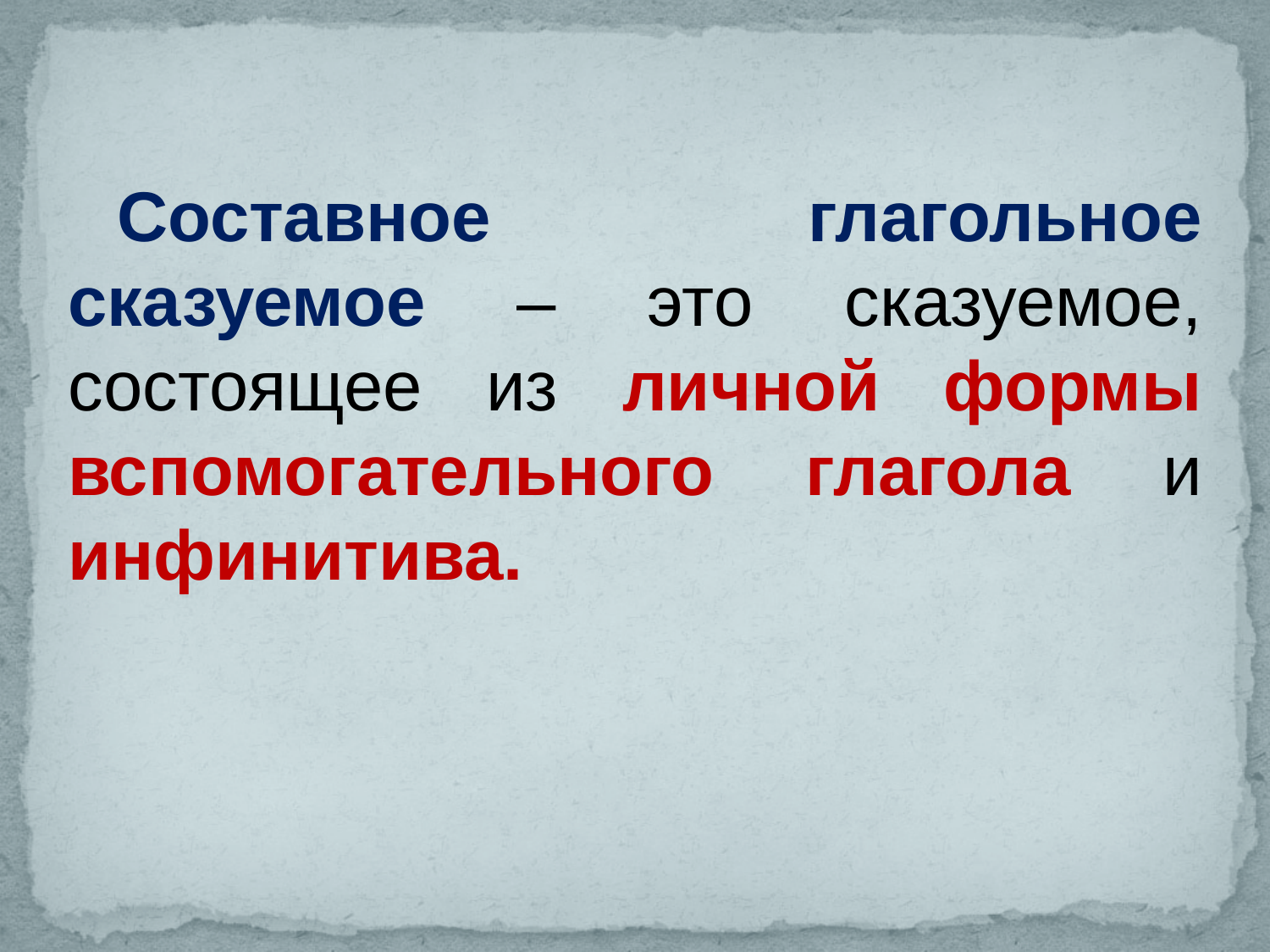

Составное глагольное сказуемое – это сказуемое, состоящее из личной формы вспомогательного глагола и инфинитива.